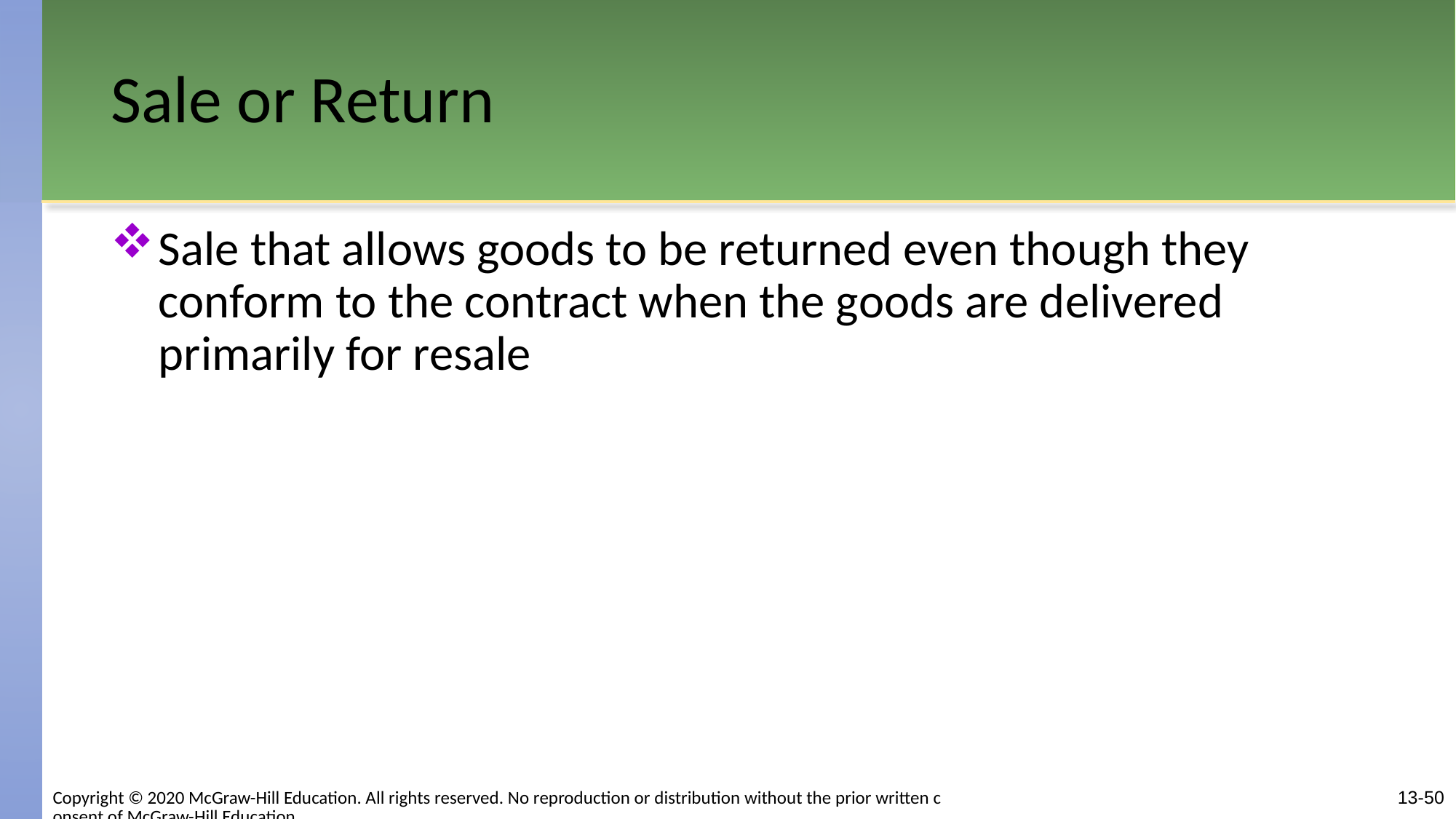

# Sale or Return
Sale that allows goods to be returned even though they conform to the contract when the goods are delivered primarily for resale

Copyright © 2020 McGraw-Hill Education. All rights reserved. No reproduction or distribution without the prior written consent of McGraw-Hill Education.
13-50